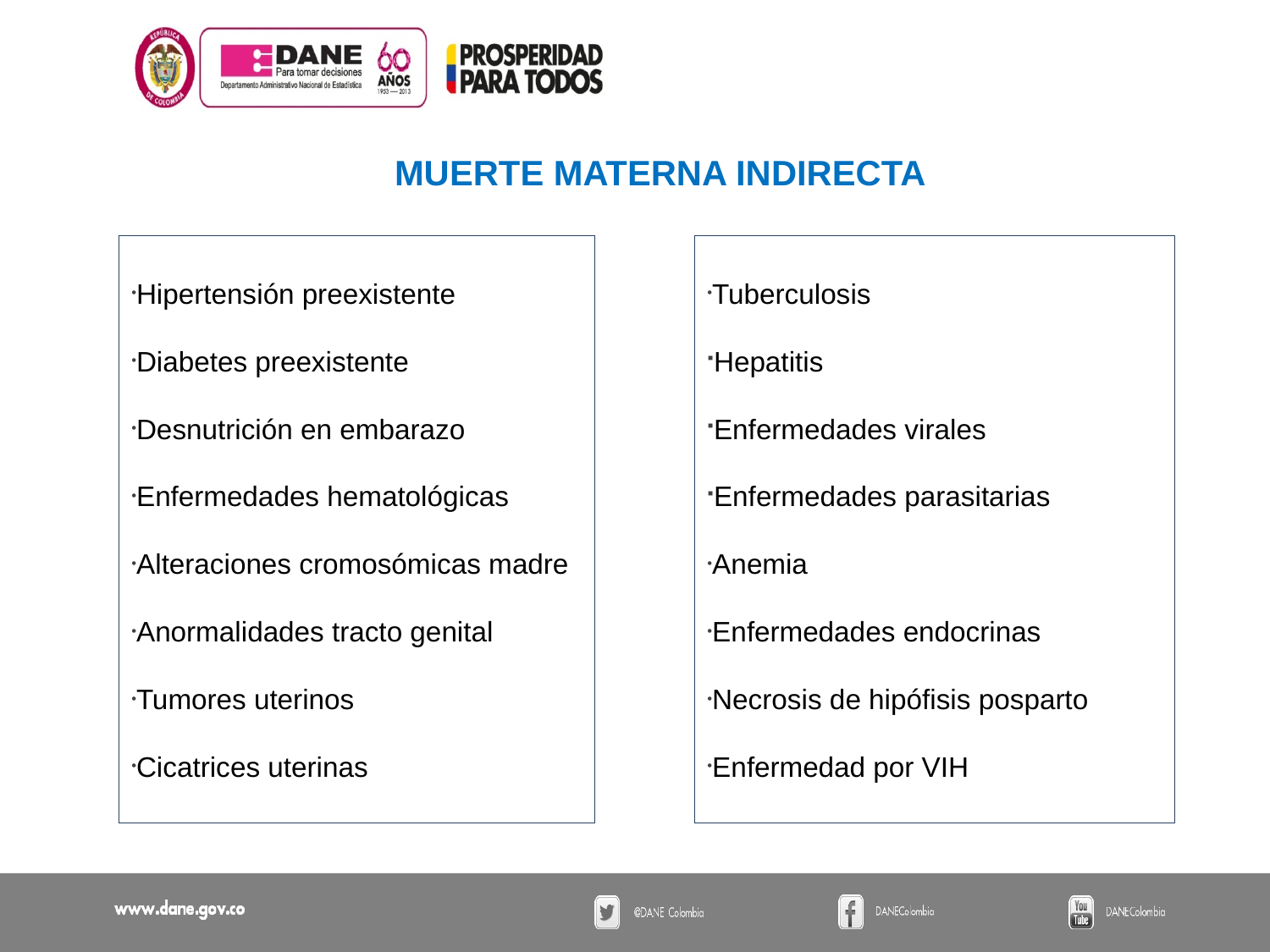

MUERTE MATERNA INDIRECTA

Hipertensión preexistente

Diabetes preexistente

Desnutrición en embarazo

Enfermedades hematológicas

Alteraciones cromosómicas madre

Anormalidades tracto genital

Tumores uterinos

Cicatrices uterinas

Tuberculosis

Hepatitis

Enfermedades virales

Enfermedades parasitarias

Anemia

Enfermedades endocrinas

Necrosis de hipófisis posparto

Enfermedad por VIH